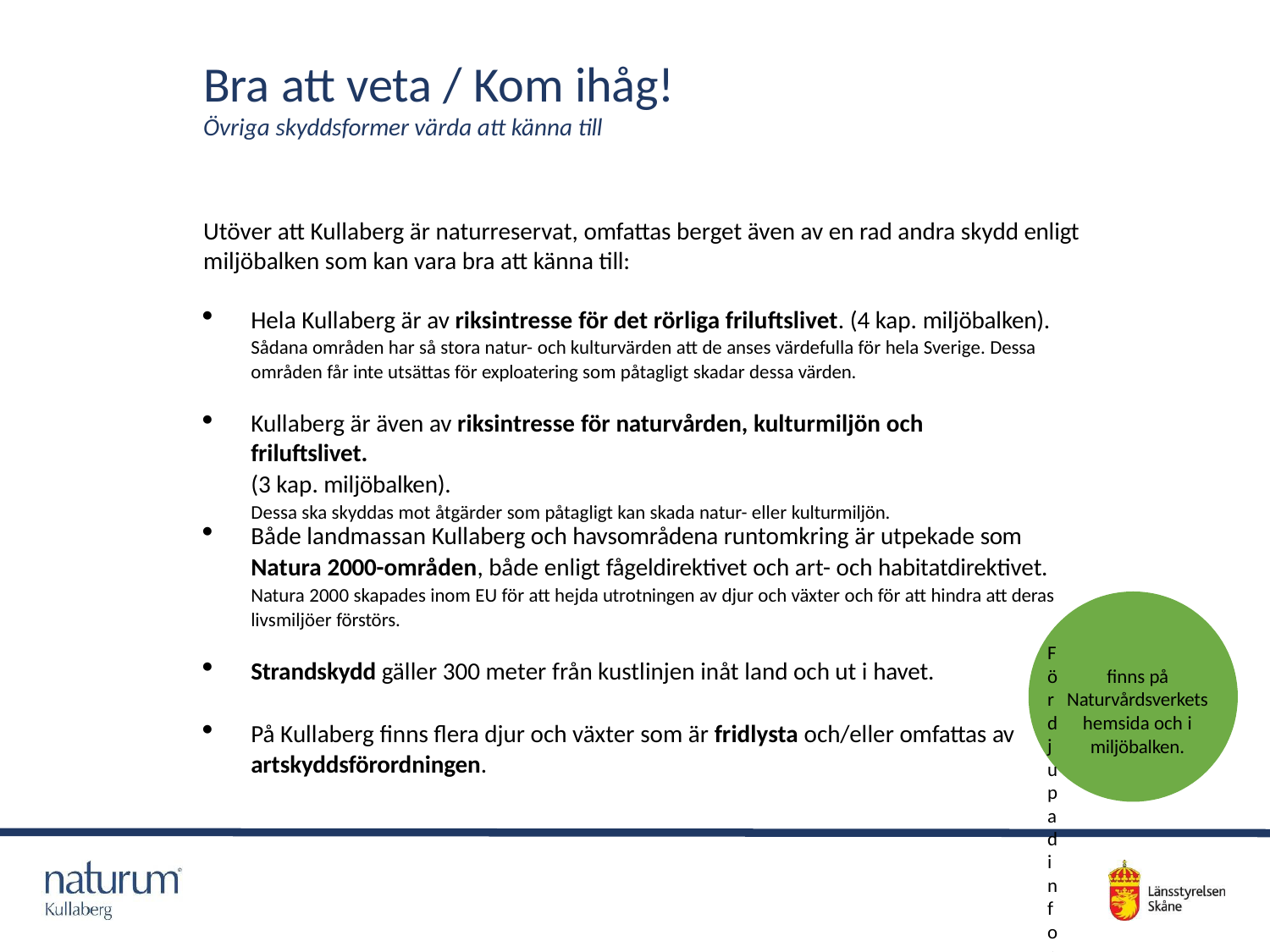

# Bra att veta / Kom ihåg!
Övriga skyddsformer värda att känna till
Utöver att Kullaberg är naturreservat, omfattas berget även av en rad andra skydd enligt miljöbalken som kan vara bra att känna till:

Hela Kullaberg är av riksintresse för det rörliga friluftslivet. (4 kap. miljöbalken).
Sådana områden har så stora natur- och kulturvärden att de anses värdefulla för hela Sverige. Dessa områden får inte utsättas för exploatering som påtagligt skadar dessa värden.

Kullaberg är även av riksintresse för naturvården, kulturmiljön och friluftslivet.
(3 kap. miljöbalken).
Dessa ska skyddas mot åtgärder som påtagligt kan skada natur- eller kulturmiljön.
Både landmassan Kullaberg och havsområdena runtomkring är utpekade som
Natura 2000-områden, både enligt fågeldirektivet och art- och habitatdirektivet.
Natura 2000 skapades inom EU för att hejda utrotningen av djur och växter och för att hindra att deras livsmiljöer förstörs.
Fördjupad information

Strandskydd gäller 300 meter från kustlinjen inåt land och ut i havet.
finns på Naturvårdsverkets hemsida och i miljöbalken.
På Kullaberg finns flera djur och växter som är fridlysta och/eller omfattas av
artskyddsförordningen.